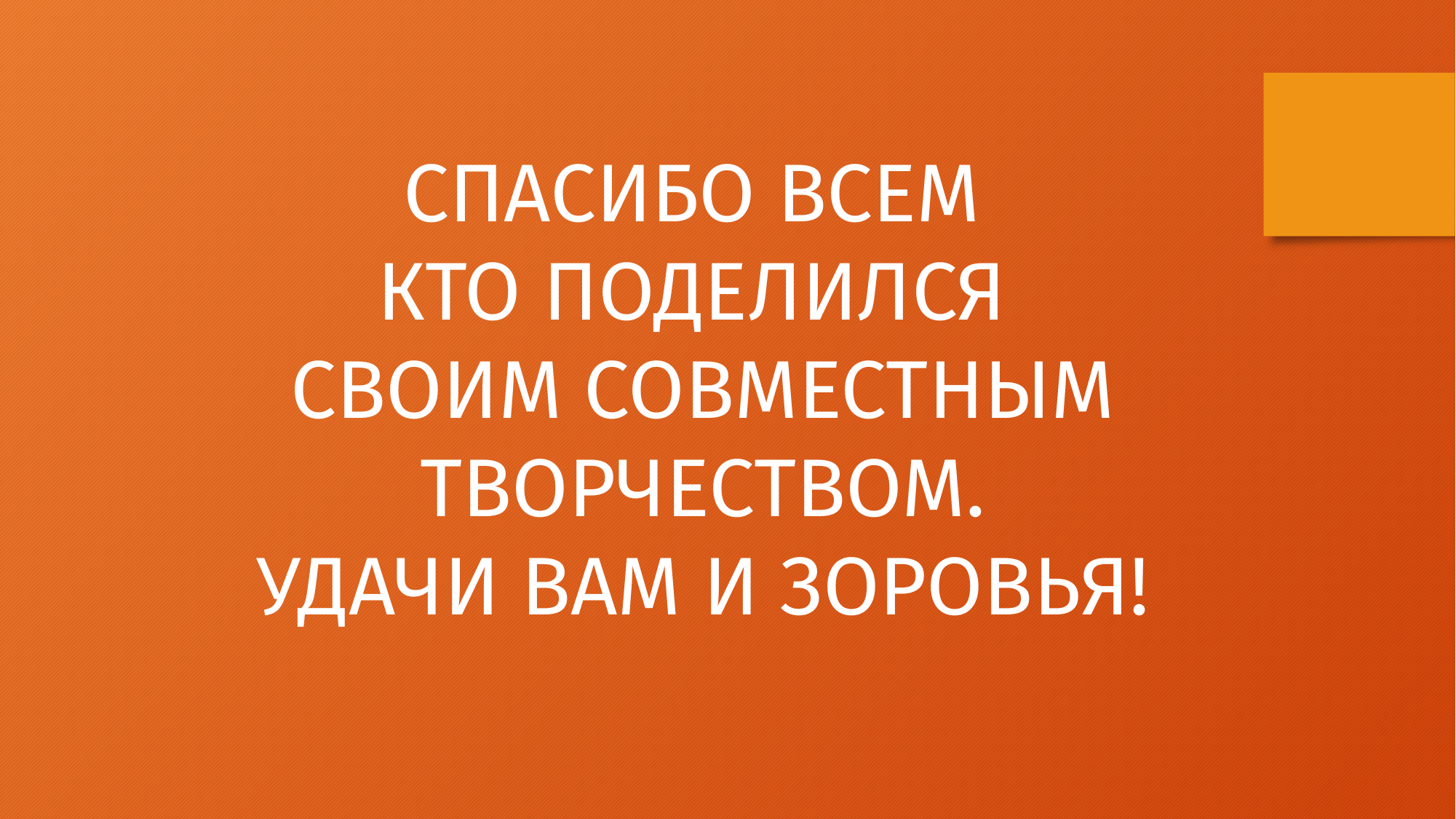

СПАСИБО ВСЕМ
КТО ПОДЕЛИЛСЯ
СВОИМ СОВМЕСТНЫМ
ТВОРЧЕСТВОМ.
УДАЧИ ВАМ И ЗОРОВЬЯ!